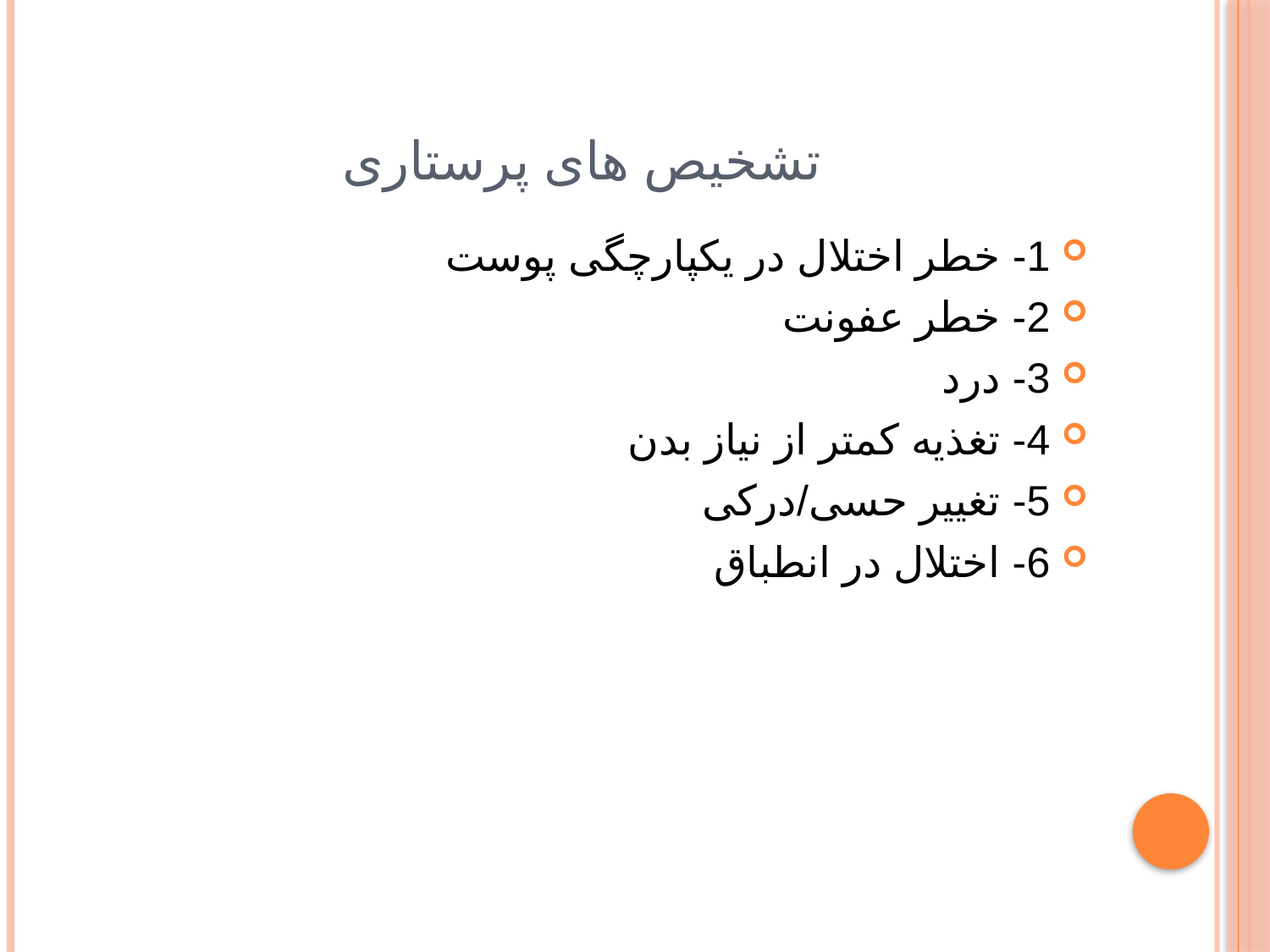

# تشخیص های پرستاری
1- خطر اختلال در یکپارچگی پوست
2- خطر عفونت
3- درد
4- تغذیه کمتر از نیاز بدن
5- تغییر حسی/درکی
6- اختلال در انطباق